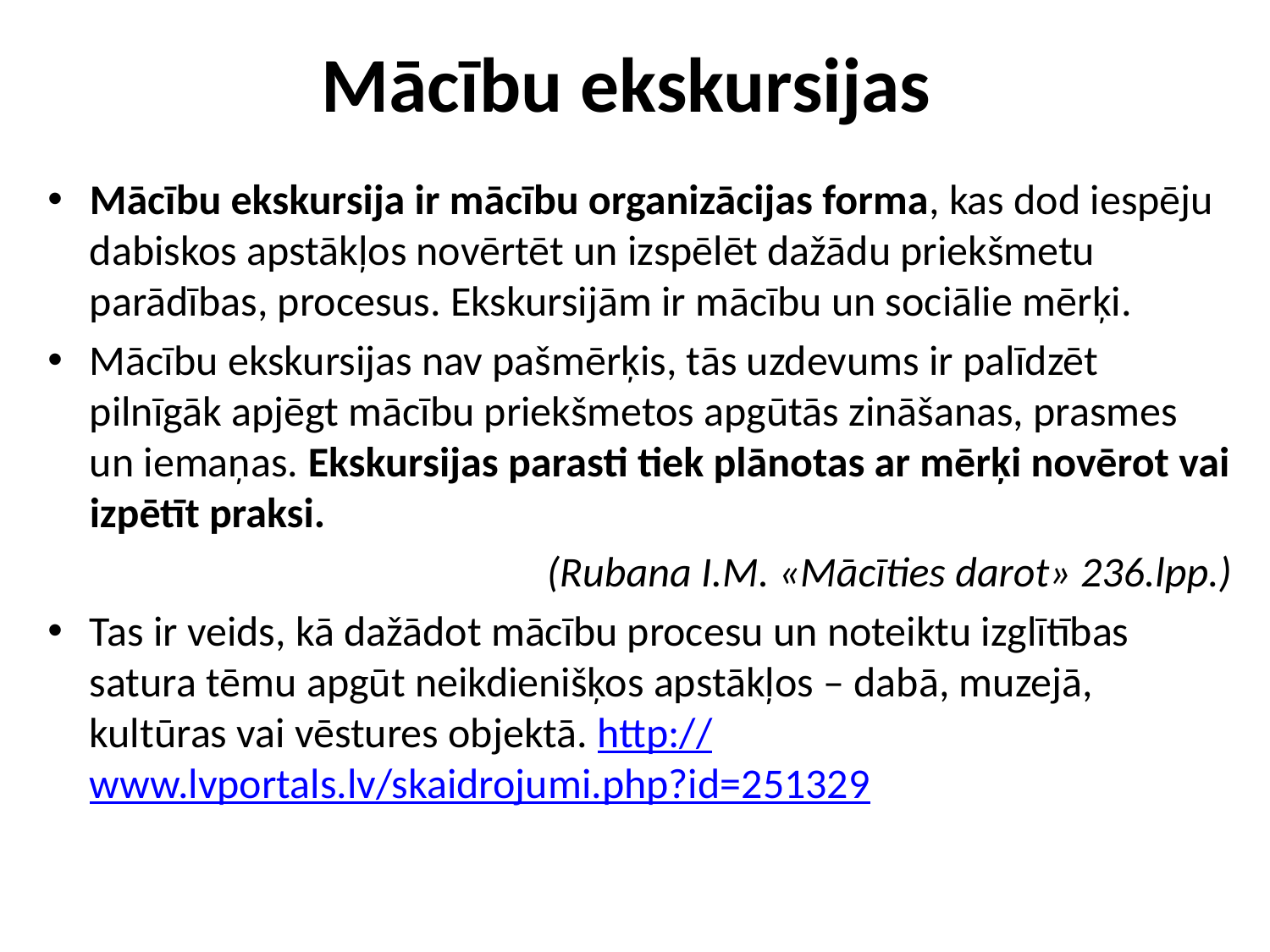

# Mācību ekskursijas
Mācību ekskursija ir mācību organizācijas forma, kas dod iespēju dabiskos apstākļos novērtēt un izspēlēt dažādu priekšmetu parādības, procesus. Ekskursijām ir mācību un sociālie mērķi.
Mācību ekskursijas nav pašmērķis, tās uzdevums ir palīdzēt pilnīgāk apjēgt mācību priekšmetos apgūtās zināšanas, prasmes un iemaņas. Ekskursijas parasti tiek plānotas ar mērķi novērot vai izpētīt praksi.
(Rubana I.M. «Mācīties darot» 236.lpp.)
Tas ir veids, kā dažādot mācību procesu un noteiktu izglītības satura tēmu apgūt neikdienišķos apstākļos – dabā, muzejā, kultūras vai vēstures objektā. http://www.lvportals.lv/skaidrojumi.php?id=251329